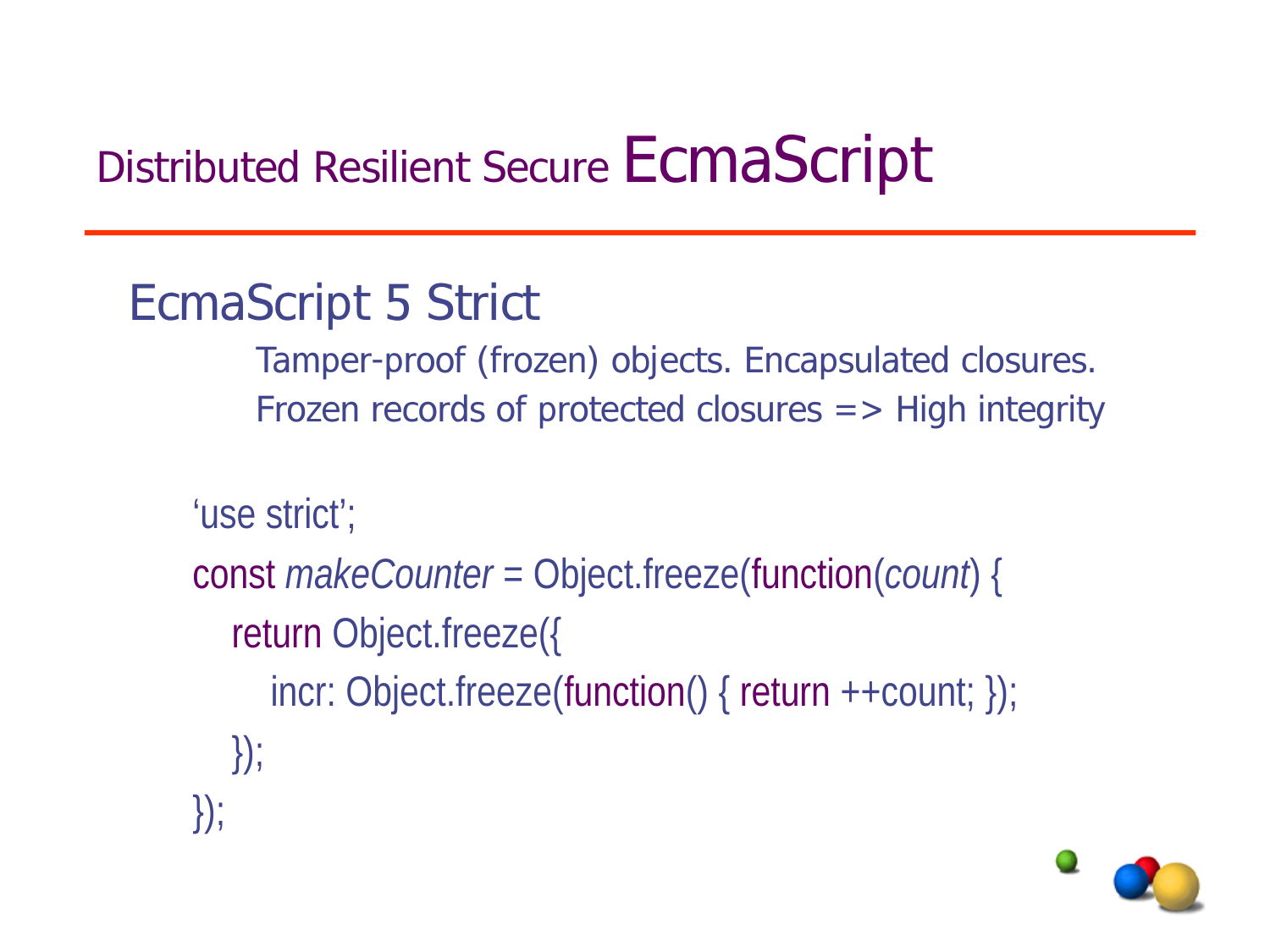

# Distributed Resilient Secure EcmaScript
EcmaScript 5 Strict
Tamper-proof (frozen) objects. Encapsulated closures.
Frozen records of protected closures => High integrity

‘use strict’;
const makeCounter = Object.freeze(function(count) {
    return Object.freeze({
        incr: Object.freeze(function() { return ++count; });
    });
});